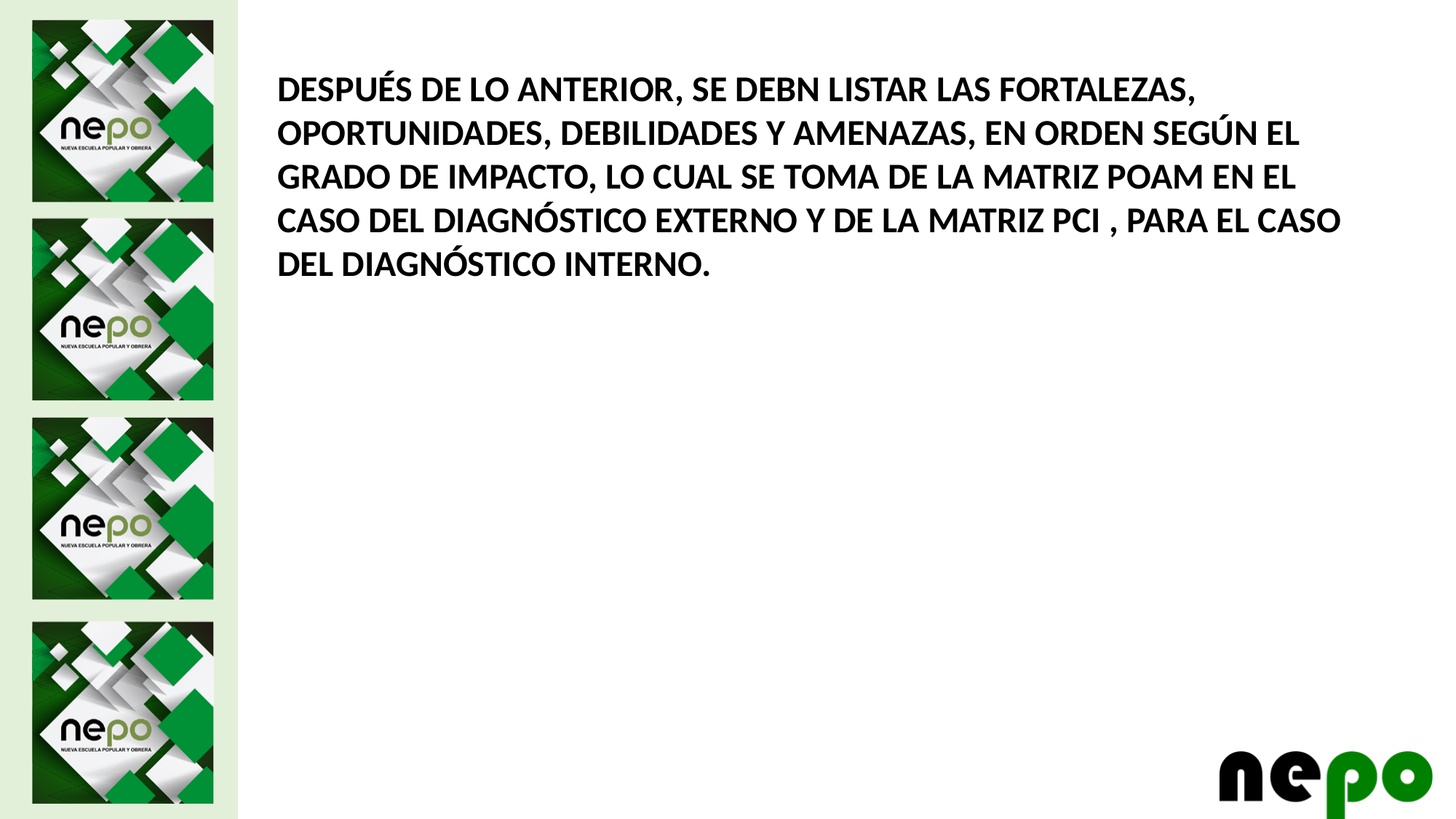

DESPUÉS DE LO ANTERIOR, SE DEBN LISTAR LAS FORTALEZAS, OPORTUNIDADES, DEBILIDADES Y AMENAZAS, EN ORDEN SEGÚN EL GRADO DE IMPACTO, LO CUAL SE TOMA DE LA MATRIZ POAM EN EL CASO DEL DIAGNÓSTICO EXTERNO Y DE LA MATRIZ PCI , PARA EL CASO DEL DIAGNÓSTICO INTERNO.